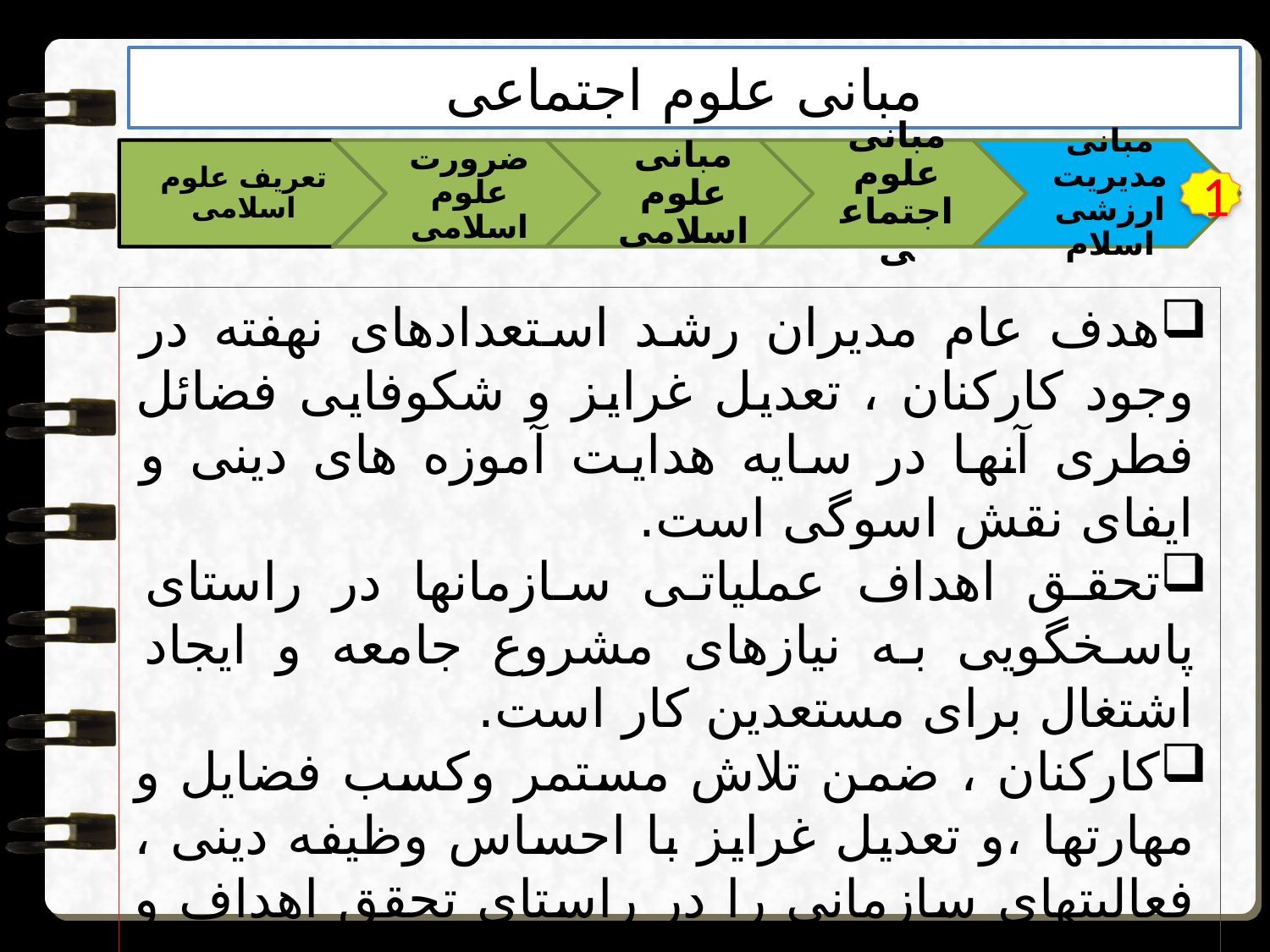

مبانی علوم اجتماعی
تعریف علوم اسلامی
ضرورت علوم اسلامی
مبانی علوم اسلامی
مبانی علوم اجتماعی
مبانی مدیریت ارزشی اسلام
1
هدف عام مدیران رشد استعدادهای نهفته در وجود کارکنان ، تعدیل غرایز و شکوفایی فضائل فطری آنها در سایه هدایت آموزه های دینی و ایفای نقش اسوگی است.
تحقق اهداف عملیاتی سازمانها در راستای پاسخگویی به نیازهای مشروع جامعه و ایجاد اشتغال برای مستعدین کار است.
کارکنان ، ضمن تلاش مستمر وکسب فضایل و مهارتها ،و تعدیل غرایز با احساس وظیفه دینی ، فعالیتهای سازمانی را در راستای تحقق اهداف و رسالت سازمان پذیرا هستند.